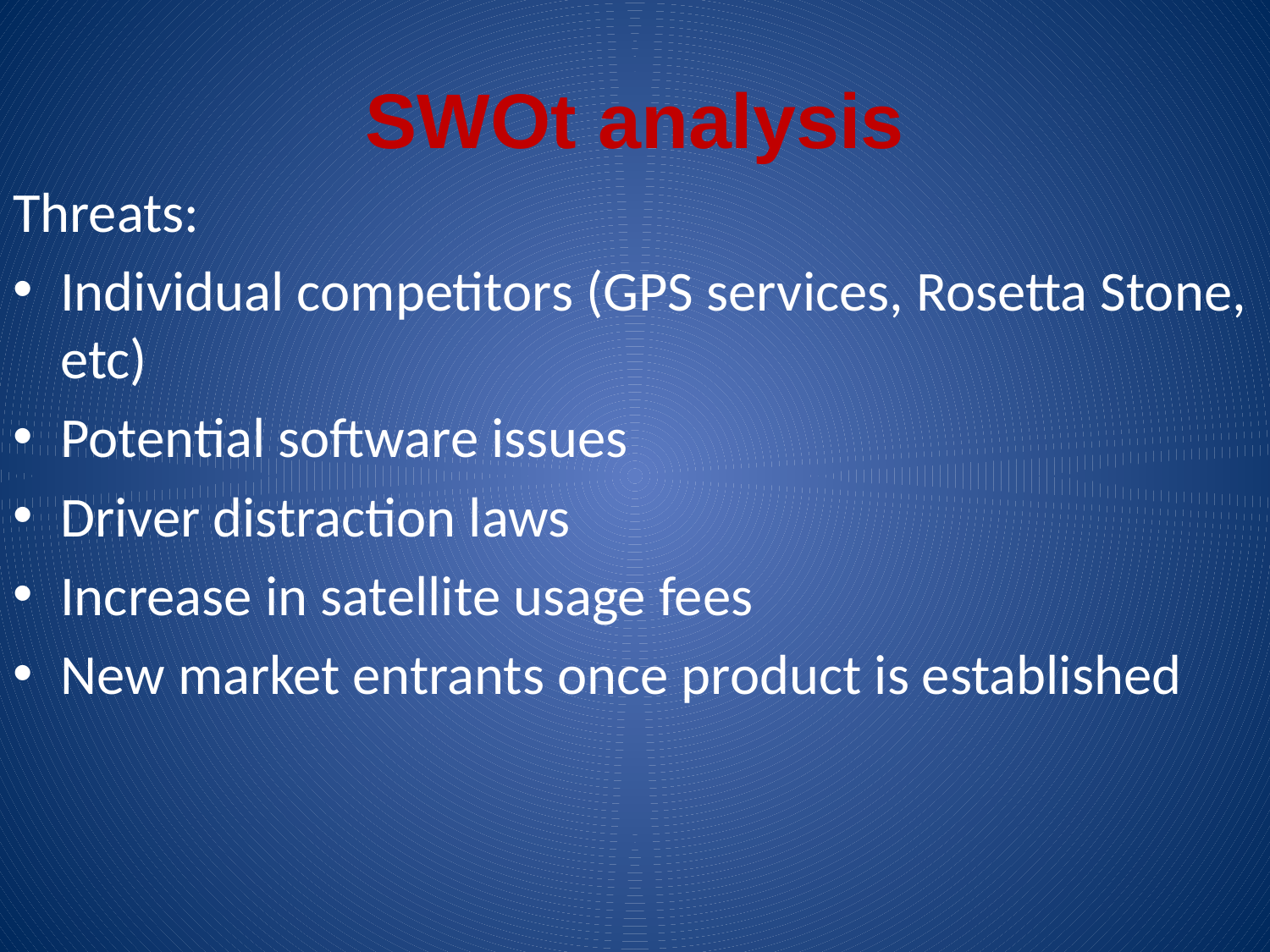

# SWOt analysis
Threats:
Individual competitors (GPS services, Rosetta Stone, etc)
Potential software issues
Driver distraction laws
Increase in satellite usage fees
New market entrants once product is established